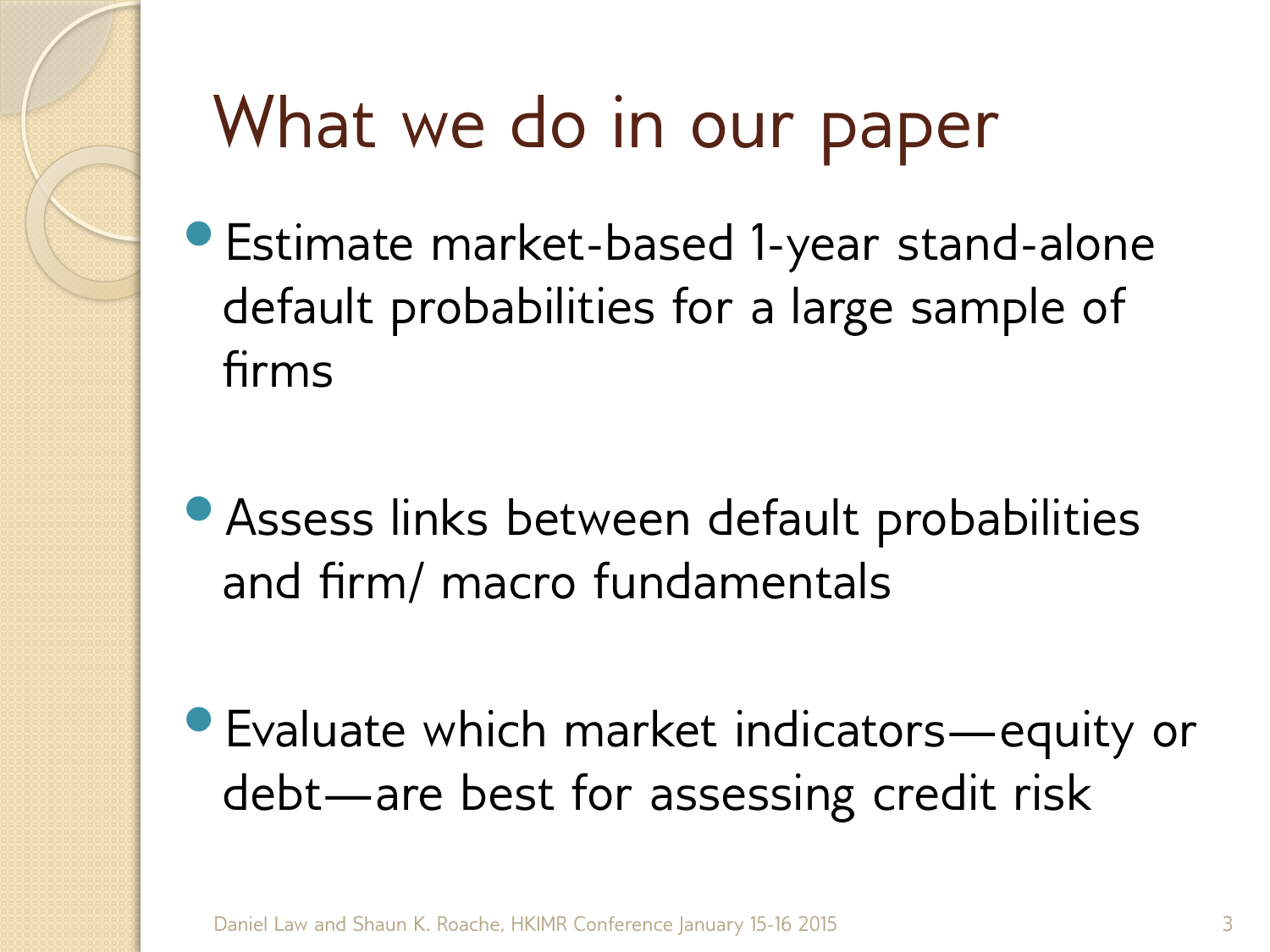

# What we do in our paper
Estimate market-based 1-year stand-alone default probabilities for a large sample of firms

Assess links between default probabilities and firm/ macro fundamentals

Evaluate which market indicators—equity or debt—are best for assessing credit risk
Daniel Law and Shaun K. Roache, HKIMR Conference January 15-16 2015
3